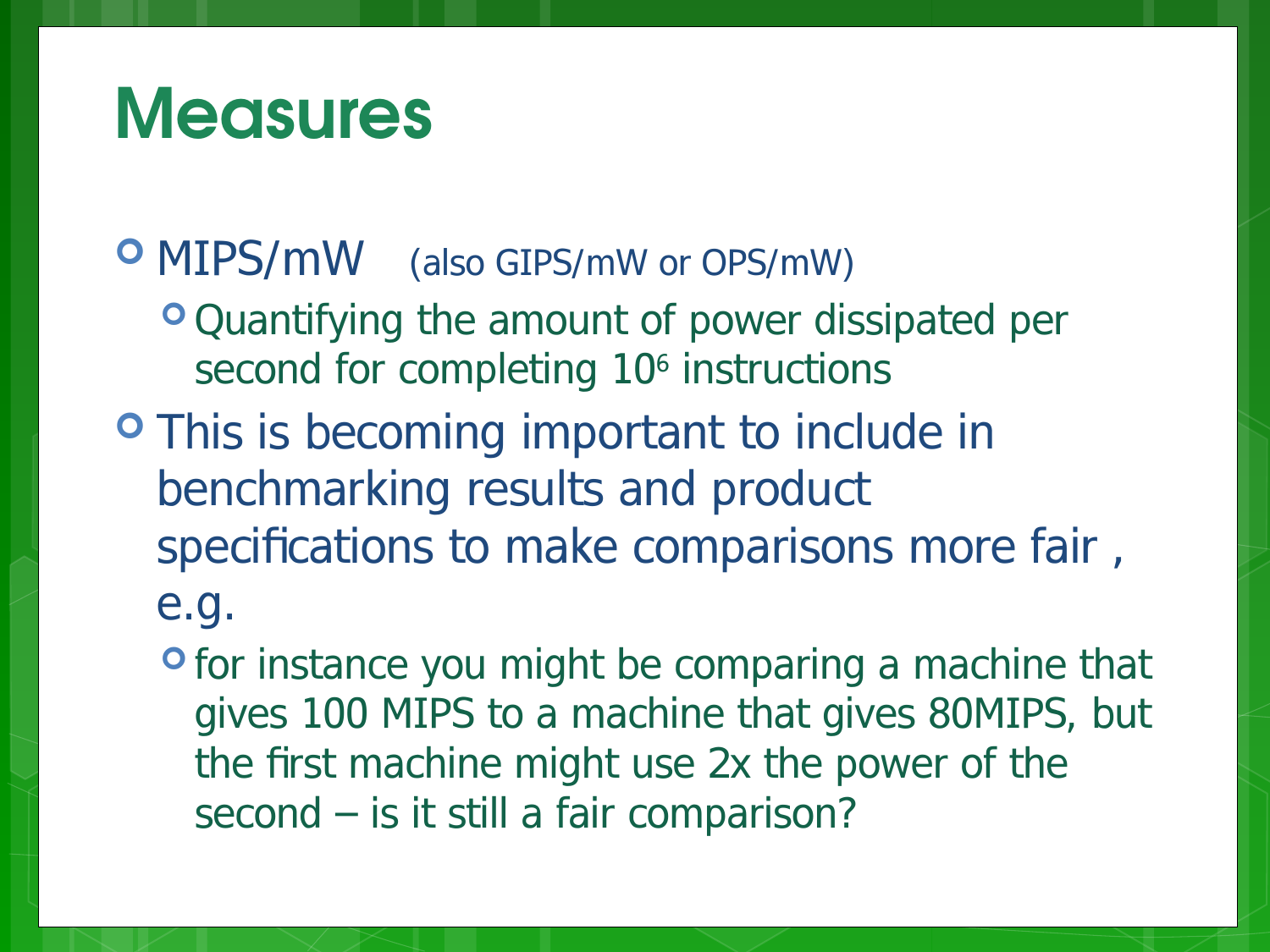

# Measures
MIPS/mW   (also GIPS/mW or OPS/mW)
Quantifying the amount of power dissipated per second for completing 106 instructions
This is becoming important to include in benchmarking results and product specifications to make comparisons more fair , e.g.
for instance you might be comparing a machine that gives 100 MIPS to a machine that gives 80MIPS, but the first machine might use 2x the power of the second – is it still a fair comparison?